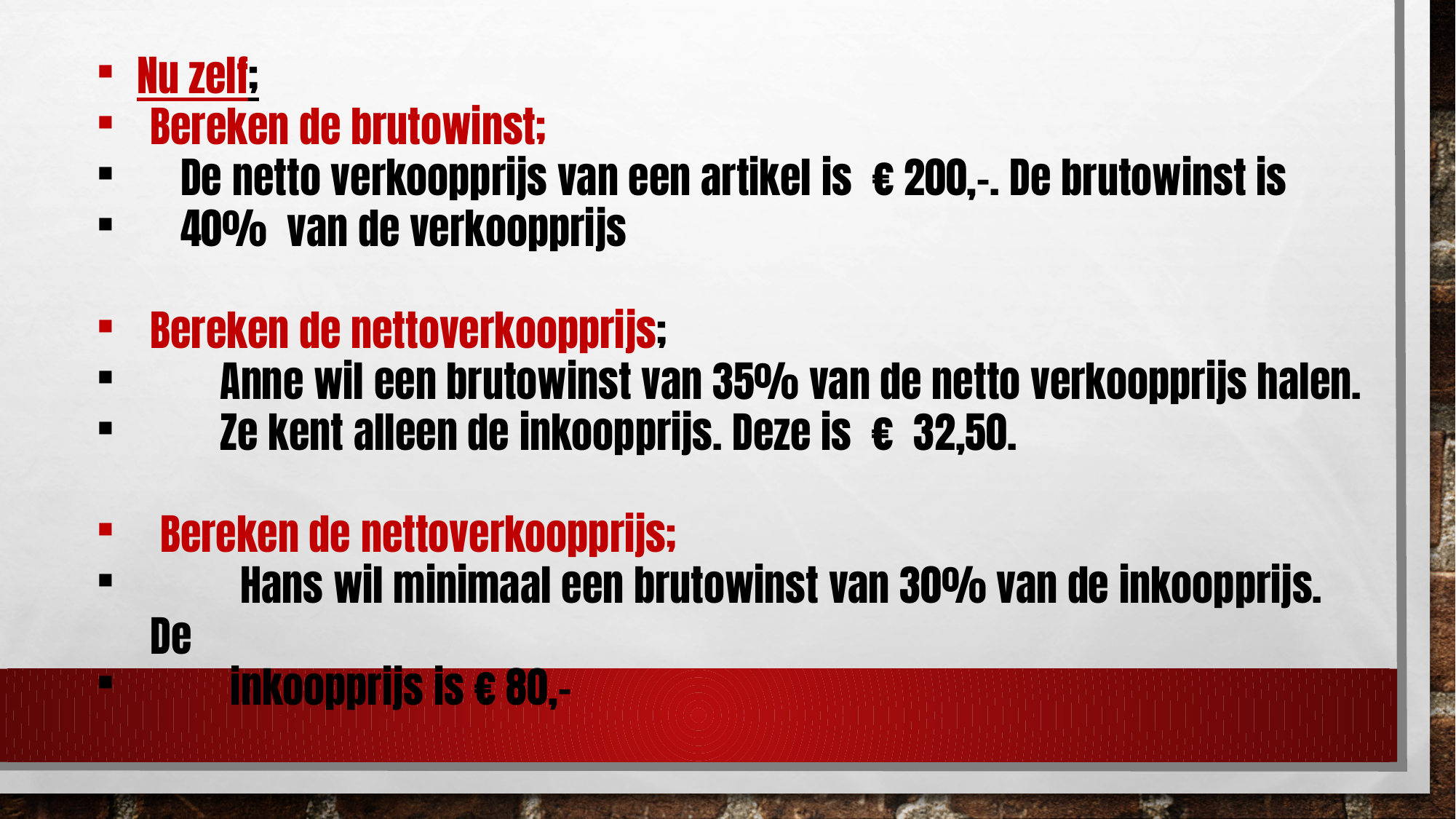

Nu zelf;
Bereken de brutowinst;
   De netto verkoopprijs van een artikel is  € 200,-. De brutowinst is
   40%  van de verkoopprijs

Bereken de nettoverkoopprijs;
       Anne wil een brutowinst van 35% van de netto verkoopprijs halen.
       Ze kent alleen de inkoopprijs. Deze is  €  32,50.

 Bereken de nettoverkoopprijs;
         Hans wil minimaal een brutowinst van 30% van de inkoopprijs. De
        inkoopprijs is € 80,-